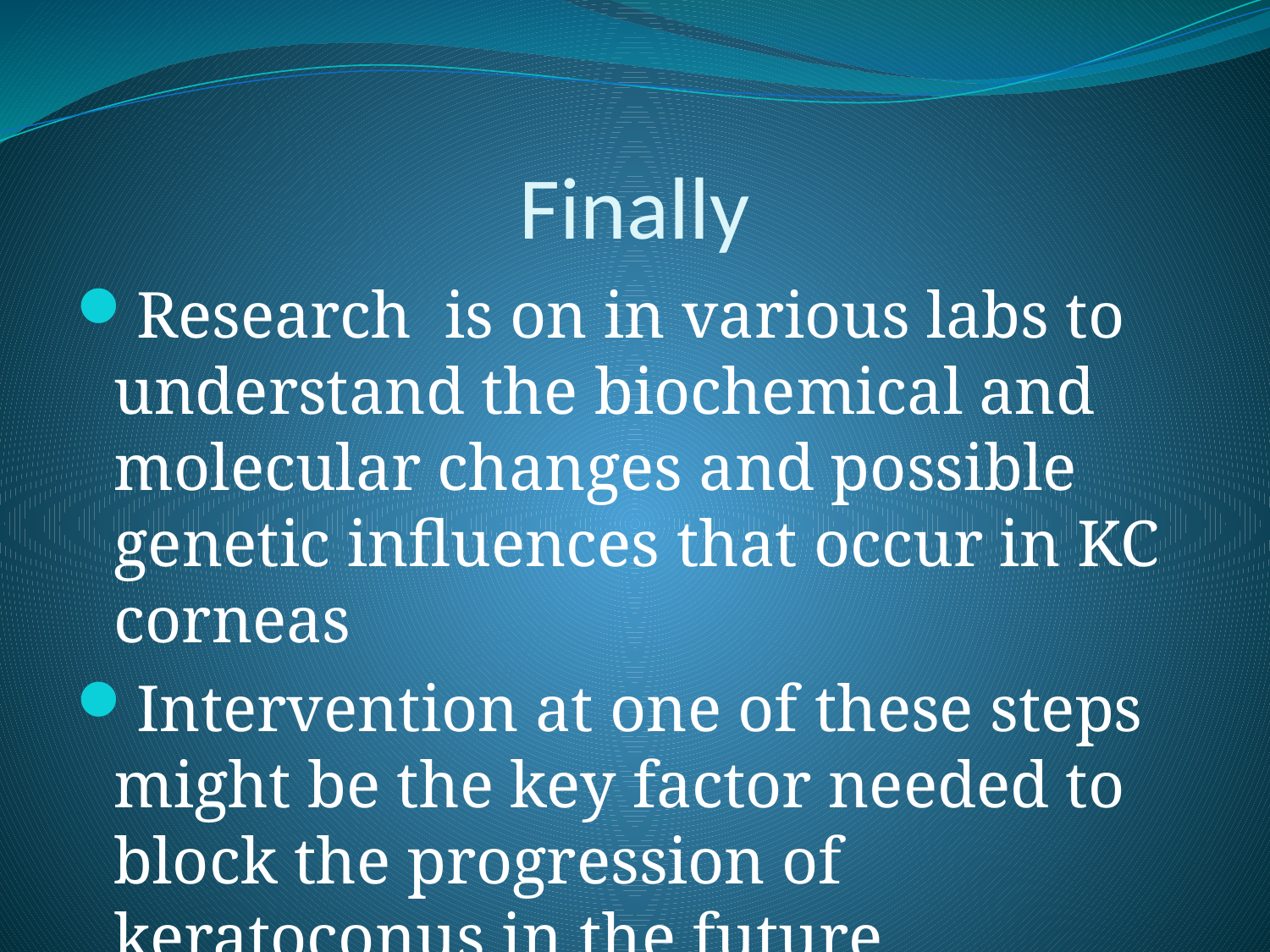

# Finally
Research  is on in various labs to understand the biochemical and molecular changes and possible genetic influences that occur in KC corneas
Intervention at one of these steps might be the key factor needed to block the progression of keratoconus in the future